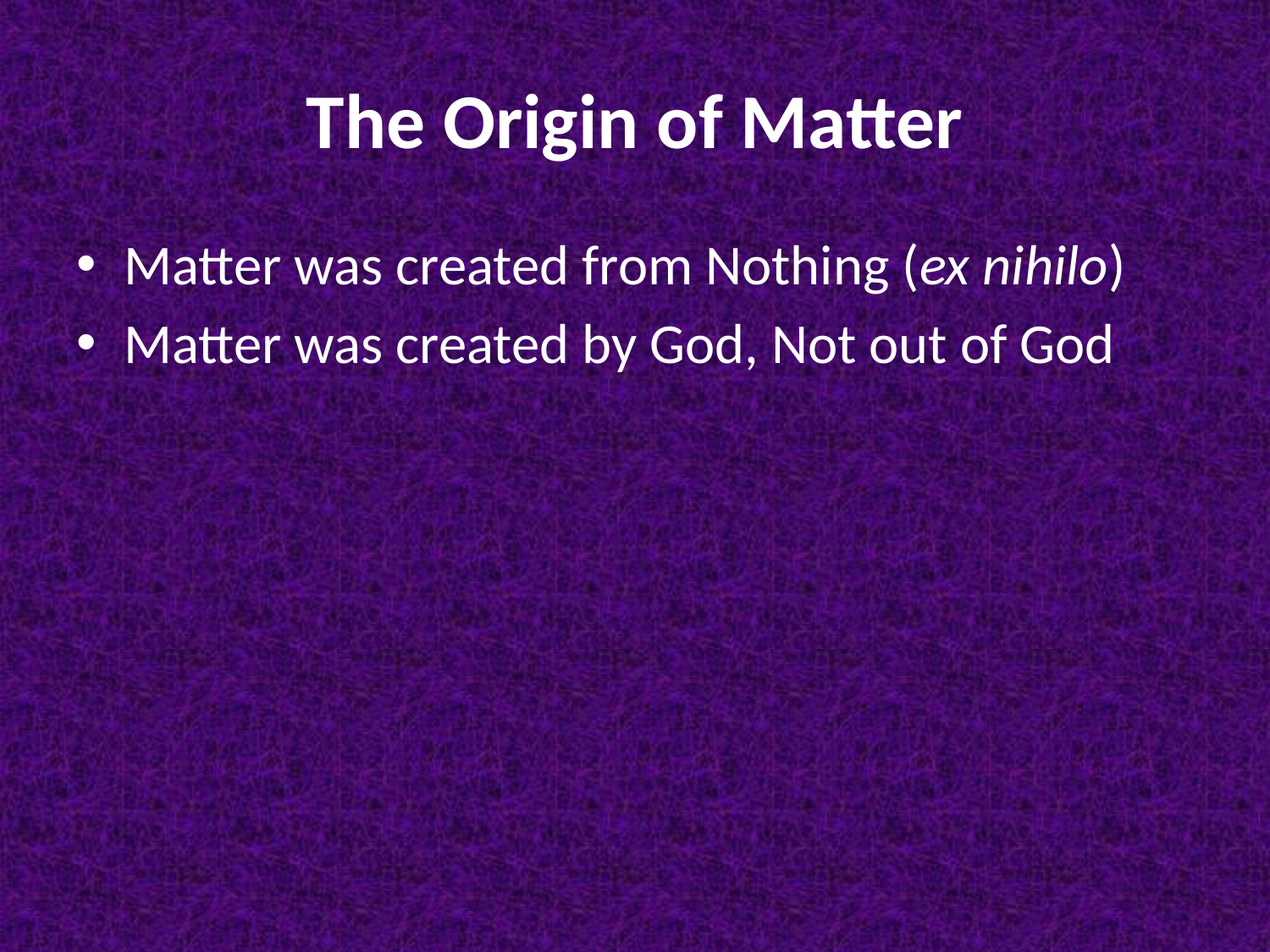

# The Origin of Matter
Matter was created from Nothing (ex nihilo)
Matter was created by God, Not out of God